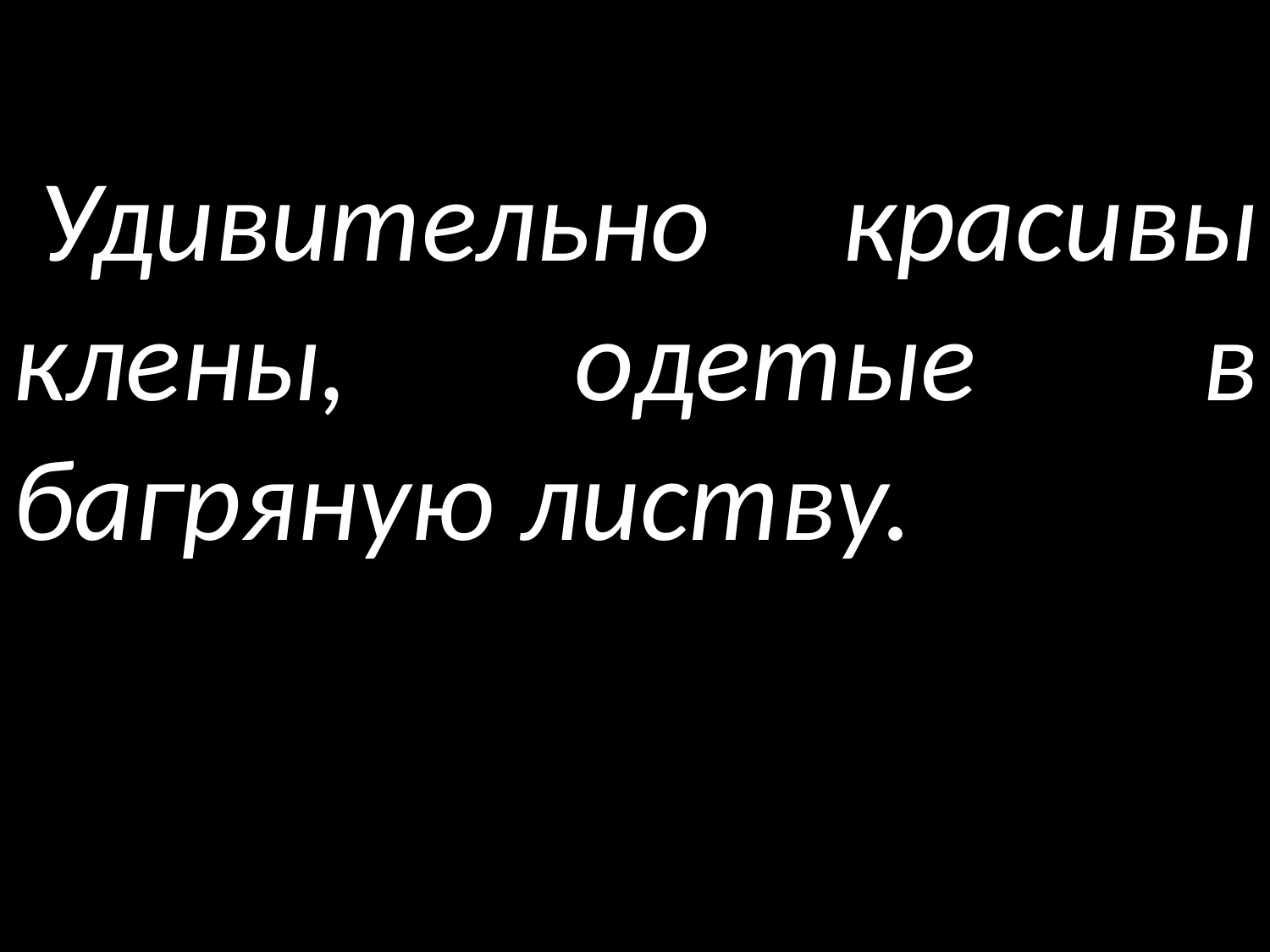

Удивительно красивы клены, одетые в багряную листву.